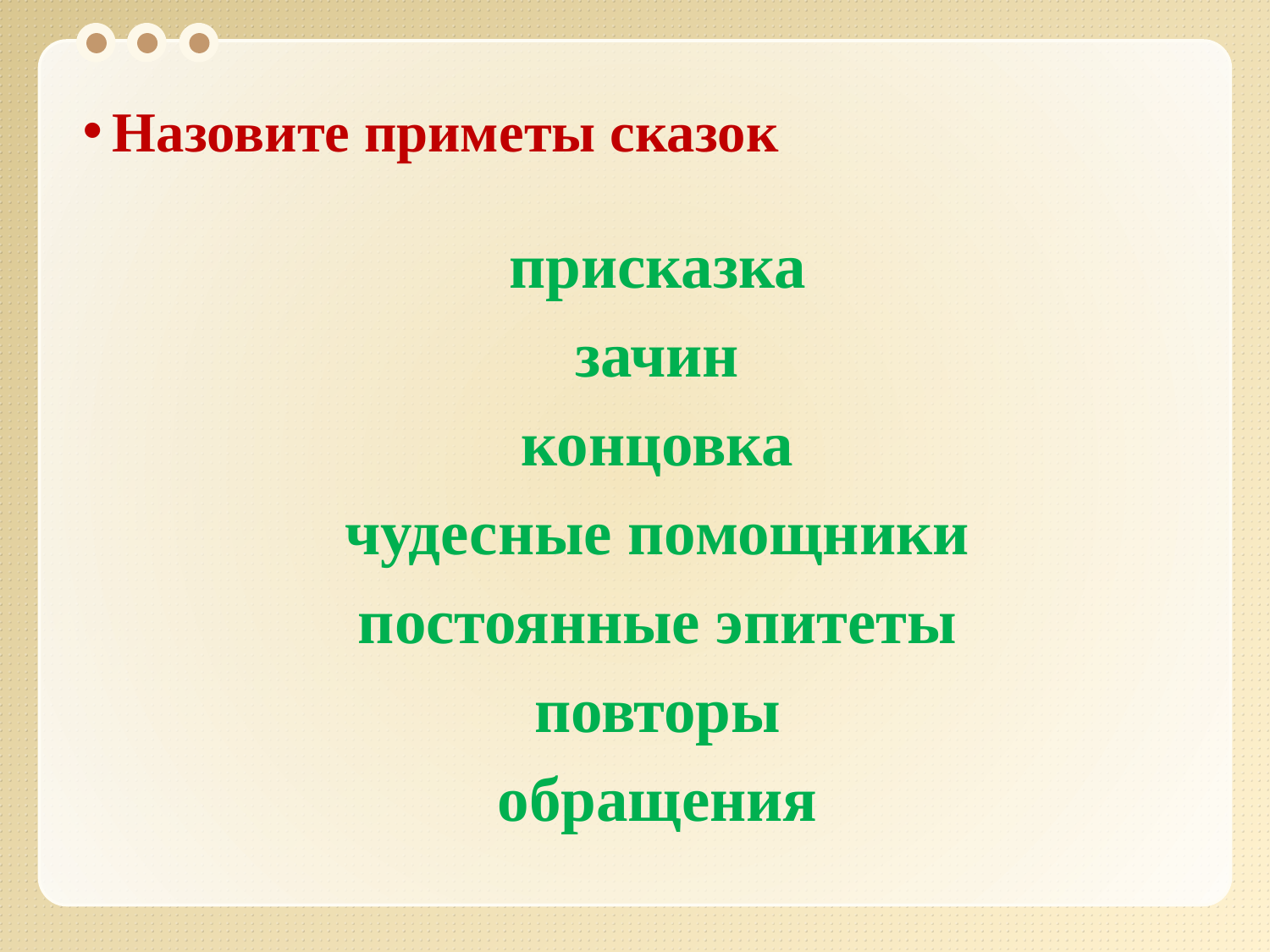

# Назовите приметы сказок
   присказка
   зачин
   концовка
   чудесные помощники
   постоянные эпитеты
   повторы
   обращения